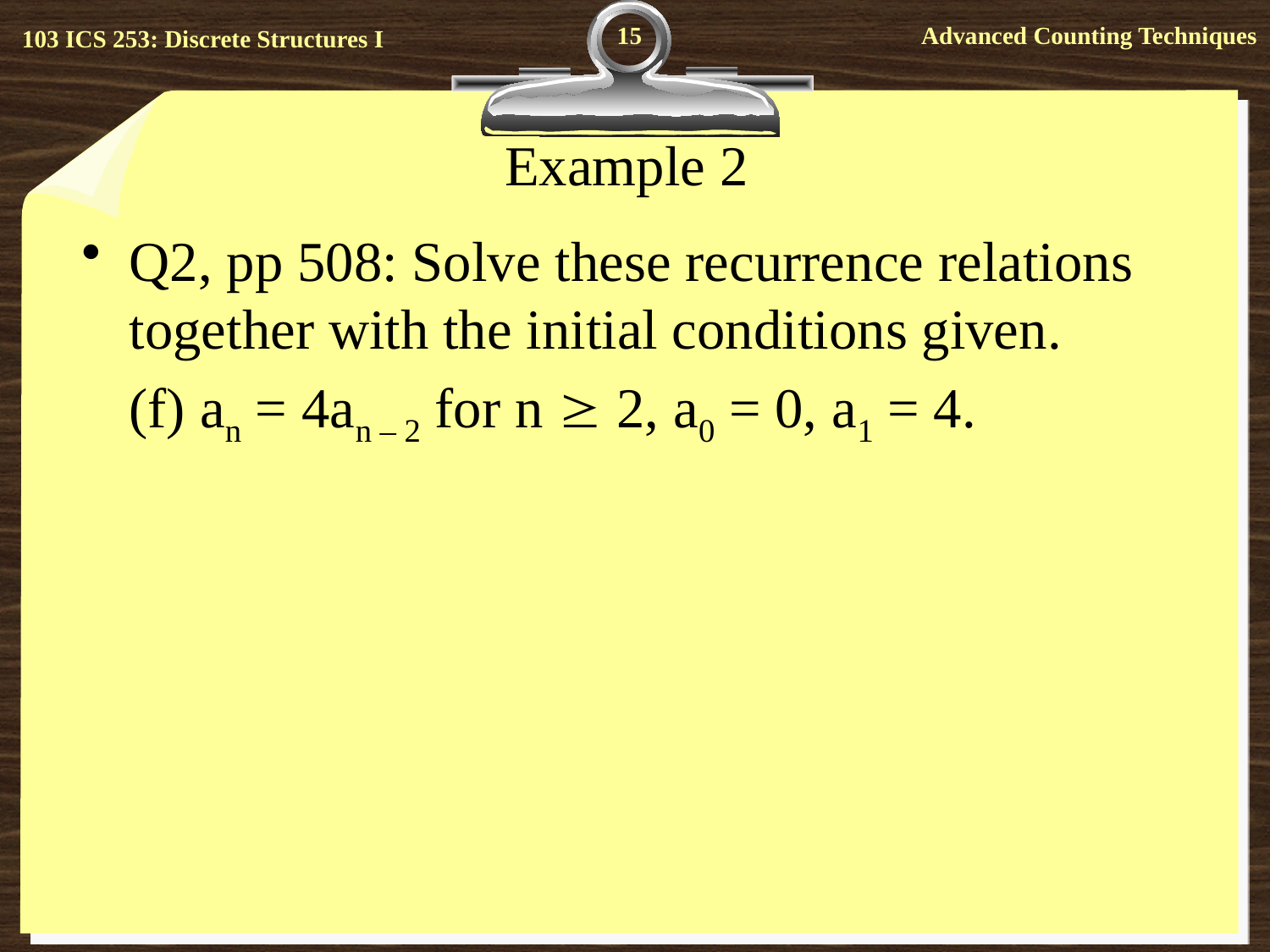

15
# Example 2
Q2, pp 508: Solve these recurrence relations together with the initial conditions given.
	(f) an = 4an – 2 for n ≥ 2, a0 = 0, a1 = 4.